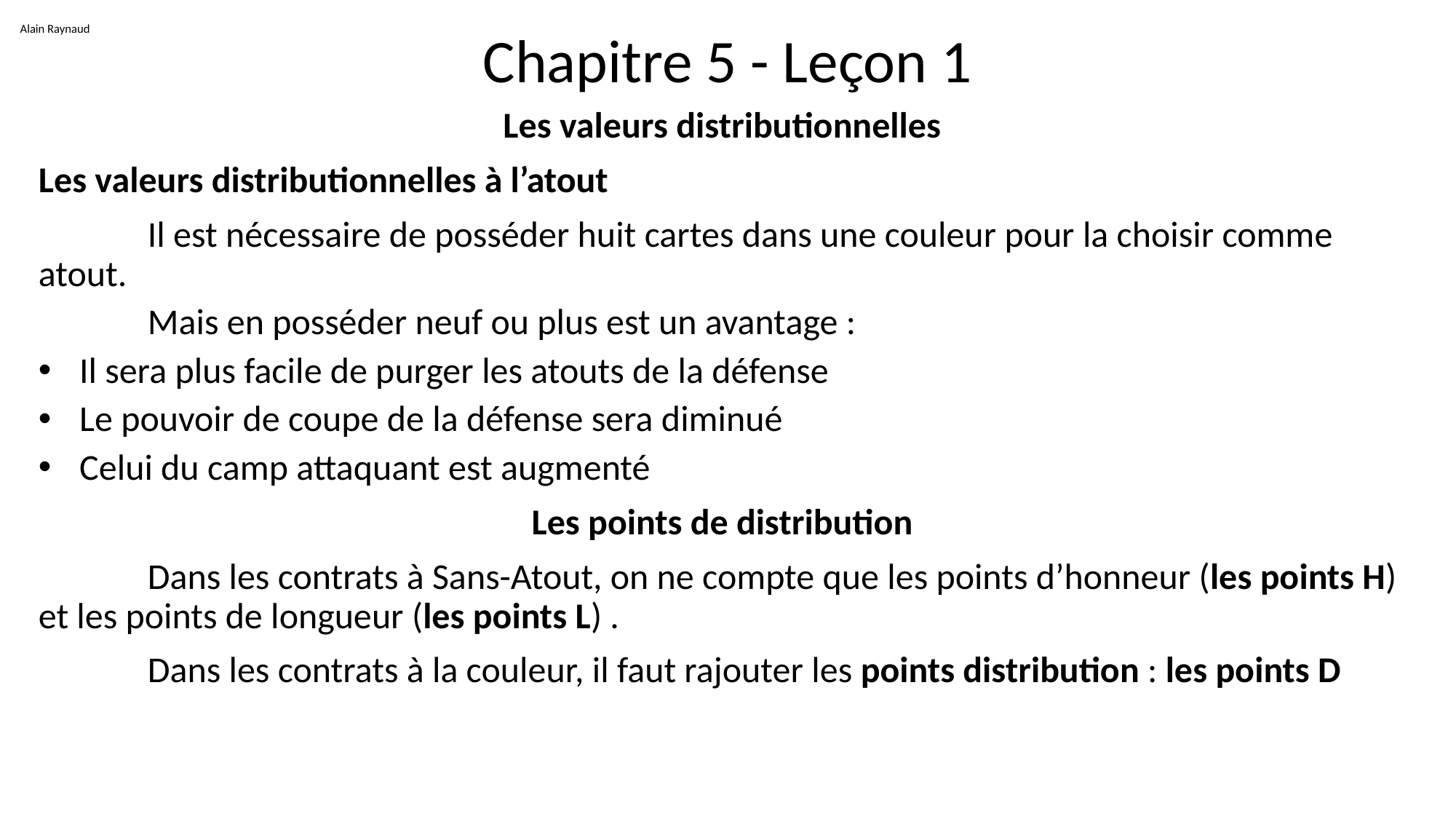

Alain Raynaud
# Chapitre 5 - Leçon 1
Les valeurs distributionnelles
Les valeurs distributionnelles à l’atout
	Il est nécessaire de posséder huit cartes dans une couleur pour la choisir comme atout.
	Mais en posséder neuf ou plus est un avantage :
Il sera plus facile de purger les atouts de la défense
Le pouvoir de coupe de la défense sera diminué
Celui du camp attaquant est augmenté
Les points de distribution
	Dans les contrats à Sans-Atout, on ne compte que les points d’honneur (les points H) et les points de longueur (les points L) .
	Dans les contrats à la couleur, il faut rajouter les points distribution : les points D